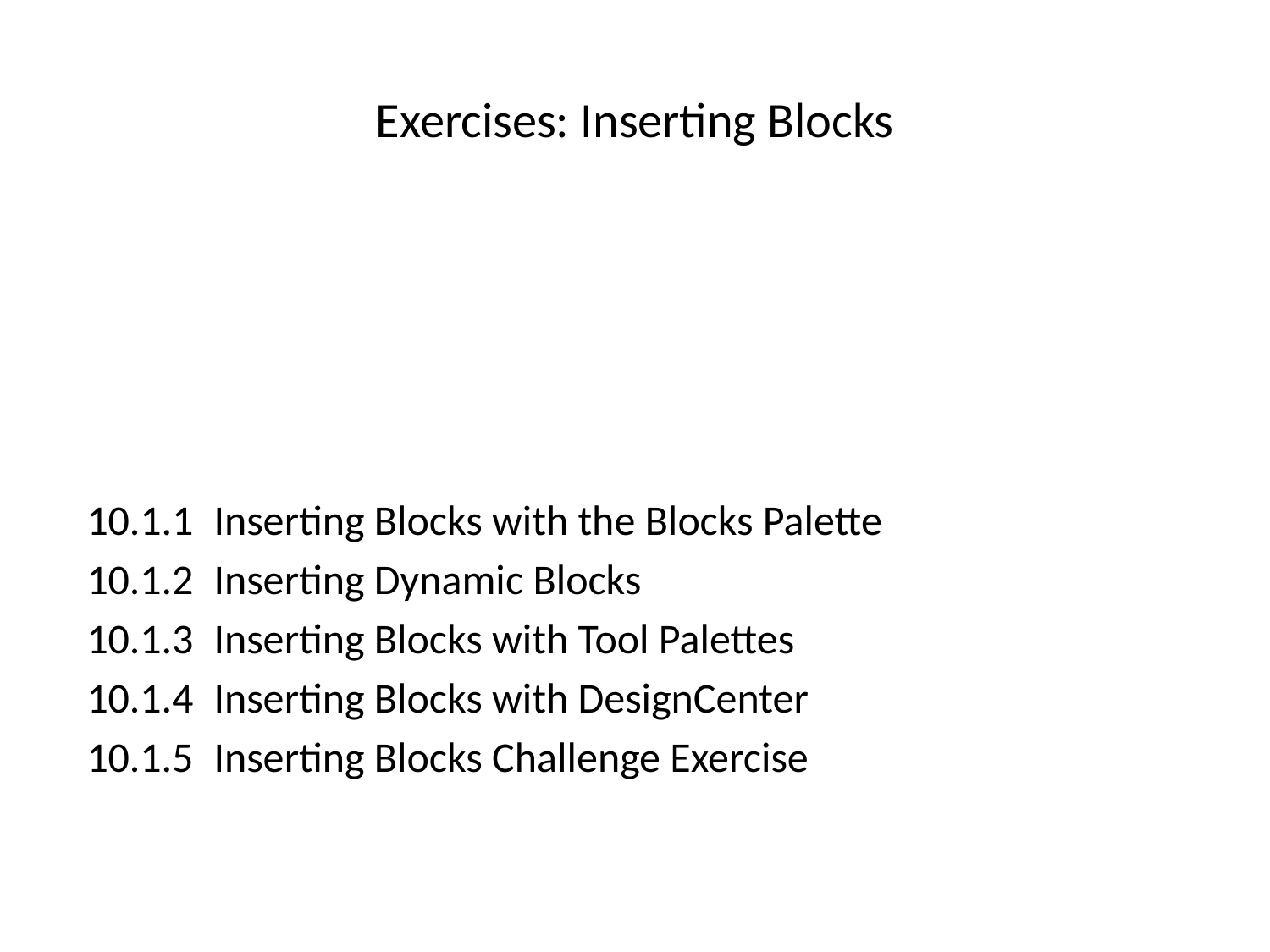

# Exercises: Inserting Blocks
10.1.1	Inserting Blocks with the Blocks Palette
10.1.2	Inserting Dynamic Blocks
10.1.3	Inserting Blocks with Tool Palettes
10.1.4	Inserting Blocks with DesignCenter
10.1.5	Inserting Blocks Challenge Exercise